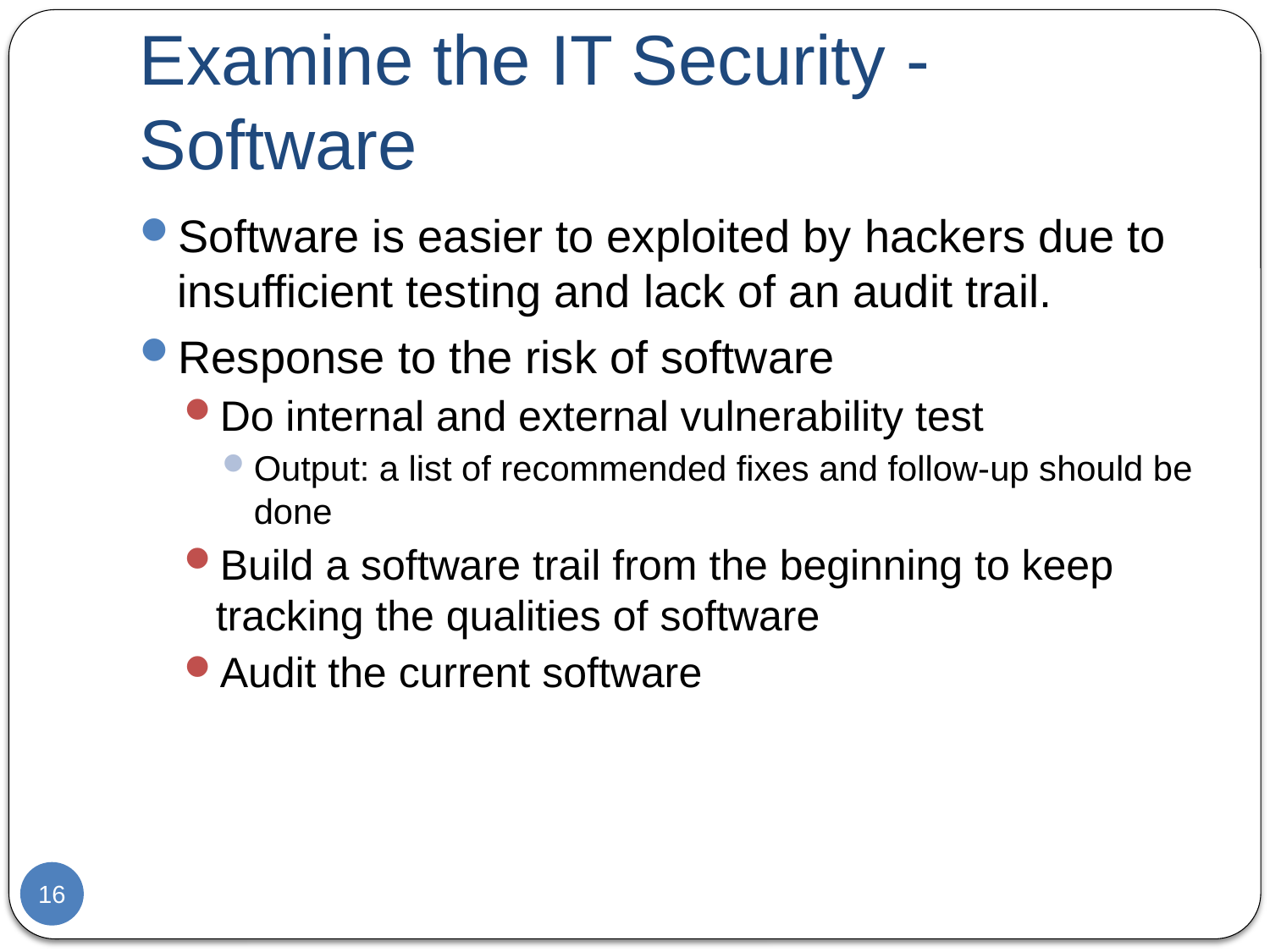

# Examine the IT Security - Software
Software is easier to exploited by hackers due to insufficient testing and lack of an audit trail.
Response to the risk of software
Do internal and external vulnerability test
Output: a list of recommended fixes and follow-up should be done
Build a software trail from the beginning to keep tracking the qualities of software
Audit the current software

16